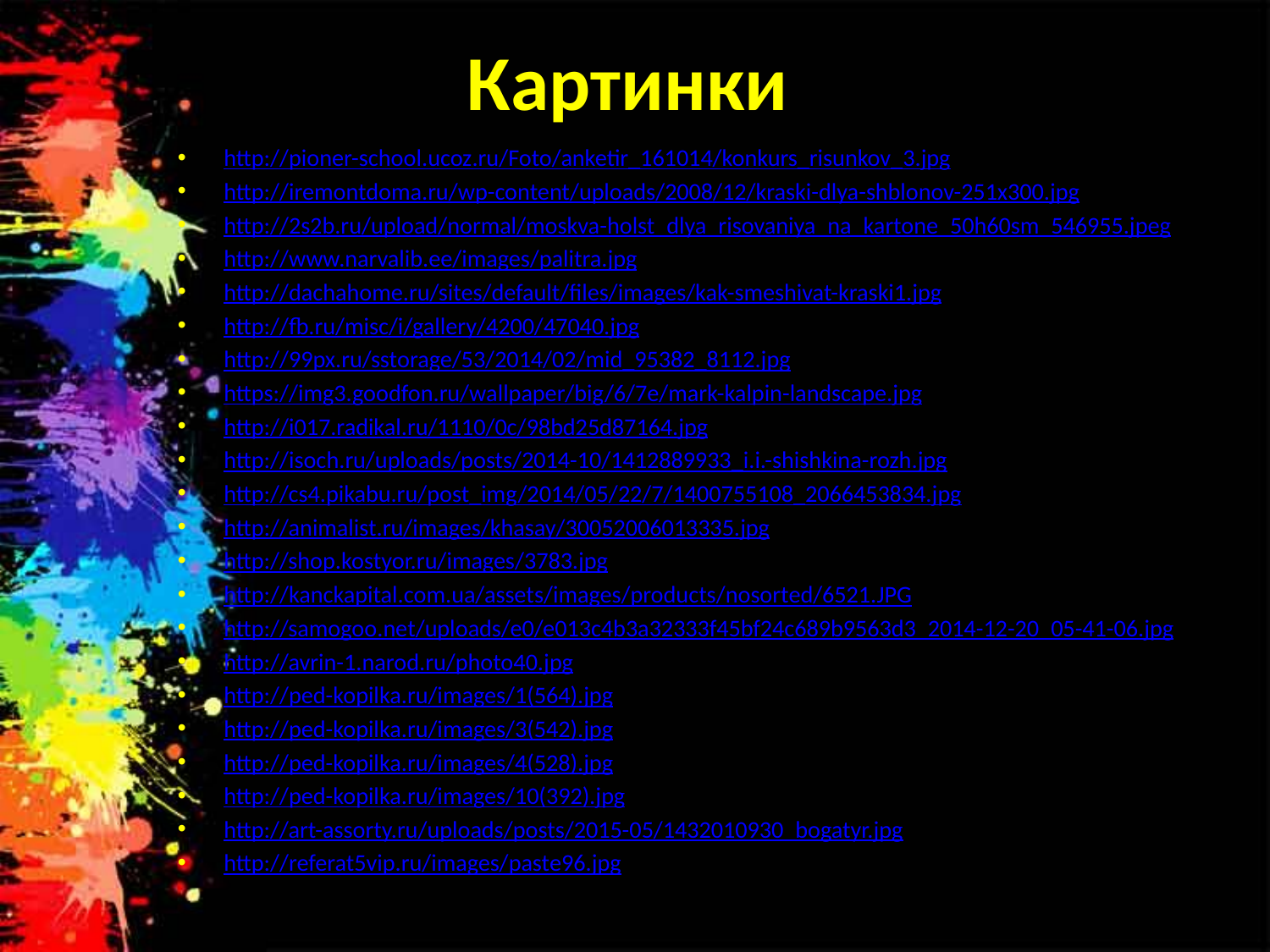

# Картинки
http://pioner-school.ucoz.ru/Foto/anketir_161014/konkurs_risunkov_3.jpg
http://iremontdoma.ru/wp-content/uploads/2008/12/kraski-dlya-shblonov-251x300.jpg
http://2s2b.ru/upload/normal/moskva-holst_dlya_risovaniya_na_kartone_50h60sm_546955.jpeg
http://www.narvalib.ee/images/palitra.jpg
http://dachahome.ru/sites/default/files/images/kak-smeshivat-kraski1.jpg
http://fb.ru/misc/i/gallery/4200/47040.jpg
http://99px.ru/sstorage/53/2014/02/mid_95382_8112.jpg
https://img3.goodfon.ru/wallpaper/big/6/7e/mark-kalpin-landscape.jpg
http://i017.radikal.ru/1110/0c/98bd25d87164.jpg
http://isoch.ru/uploads/posts/2014-10/1412889933_i.i.-shishkina-rozh.jpg
http://cs4.pikabu.ru/post_img/2014/05/22/7/1400755108_2066453834.jpg
http://animalist.ru/images/khasay/30052006013335.jpg
http://shop.kostyor.ru/images/3783.jpg
http://kanckapital.com.ua/assets/images/products/nosorted/6521.JPG
http://samogoo.net/uploads/e0/e013c4b3a32333f45bf24c689b9563d3_2014-12-20_05-41-06.jpg
http://avrin-1.narod.ru/photo40.jpg
http://ped-kopilka.ru/images/1(564).jpg
http://ped-kopilka.ru/images/3(542).jpg
http://ped-kopilka.ru/images/4(528).jpg
http://ped-kopilka.ru/images/10(392).jpg
http://art-assorty.ru/uploads/posts/2015-05/1432010930_bogatyr.jpg
http://referat5vip.ru/images/paste96.jpg